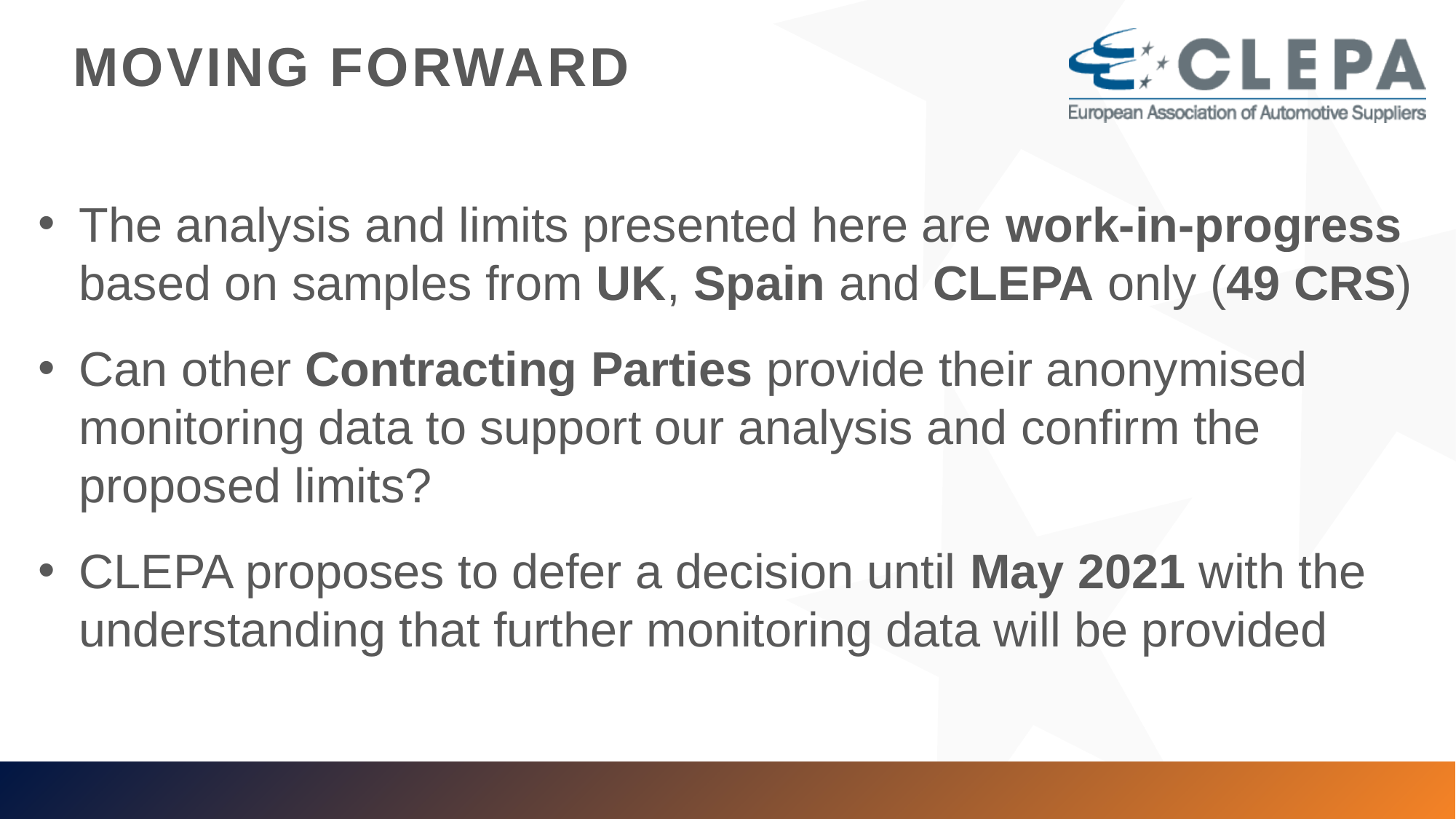

# MOVING FORWARD
The analysis and limits presented here are work-in-progress based on samples from UK, Spain and CLEPA only (49 CRS)
Can other Contracting Parties provide their anonymised monitoring data to support our analysis and confirm the proposed limits?
CLEPA proposes to defer a decision until May 2021 with the understanding that further monitoring data will be provided